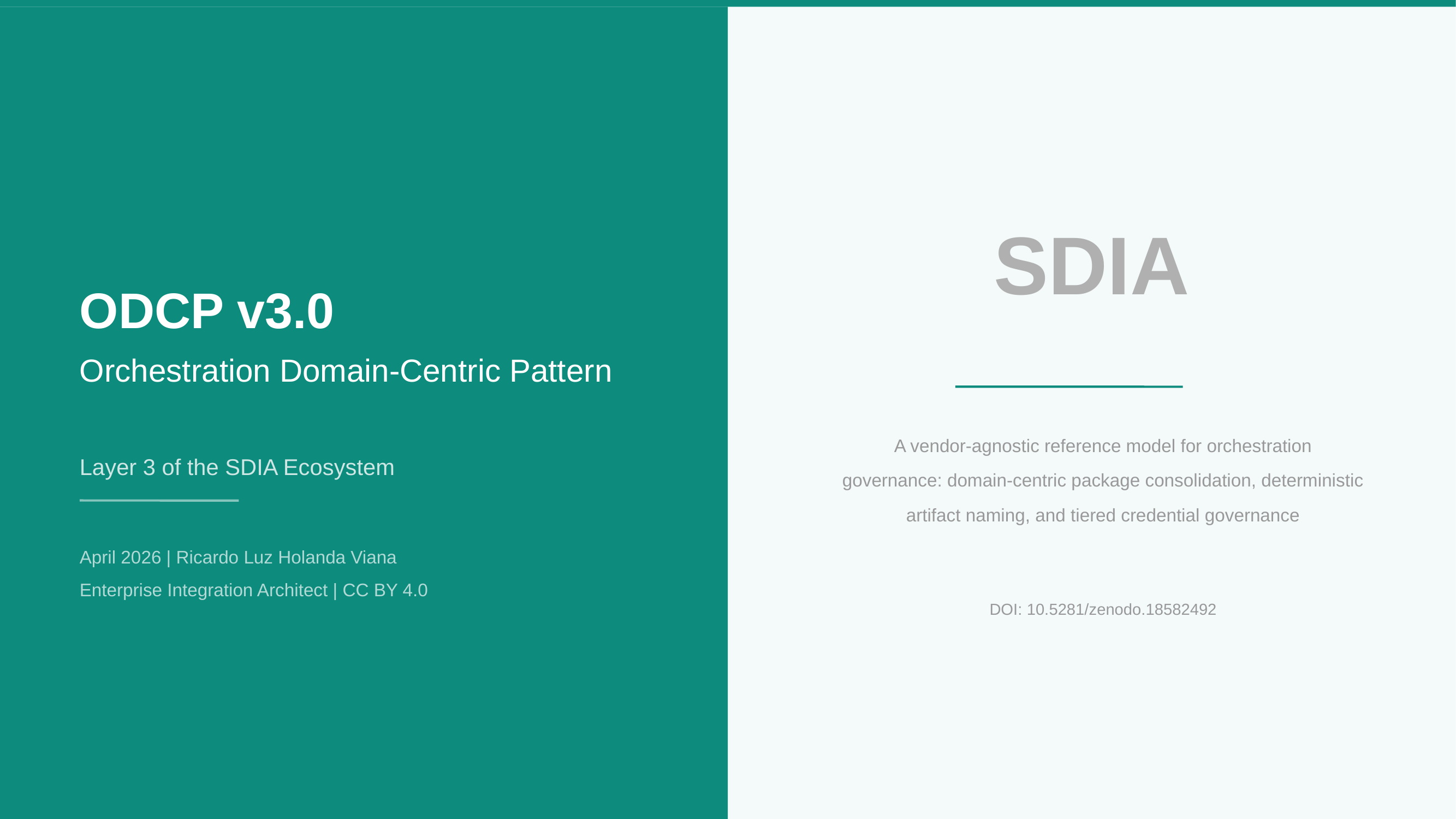

SDIA
ODCP v3.0
Orchestration Domain-Centric Pattern

A vendor-agnostic reference model for orchestration governance: domain-centric package consolidation, deterministic artifact naming, and tiered credential governance
Layer 3 of the SDIA Ecosystem

April 2026 | Ricardo Luz Holanda Viana
Enterprise Integration Architect | CC BY 4.0
DOI: 10.5281/zenodo.18582492